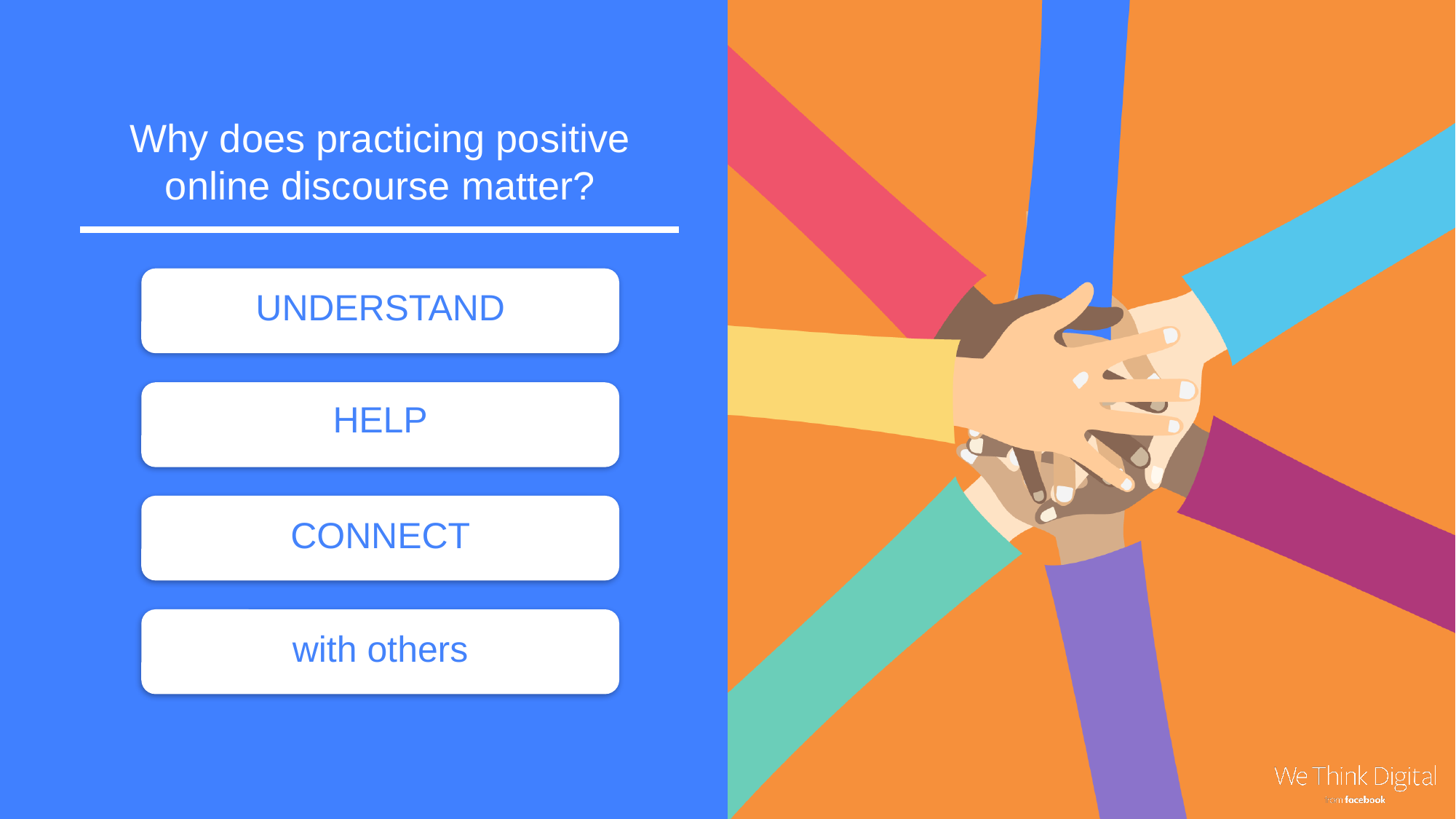

Why does practicing positive online discourse matter?

UNDERSTAND

HELP

CONNECT

with others